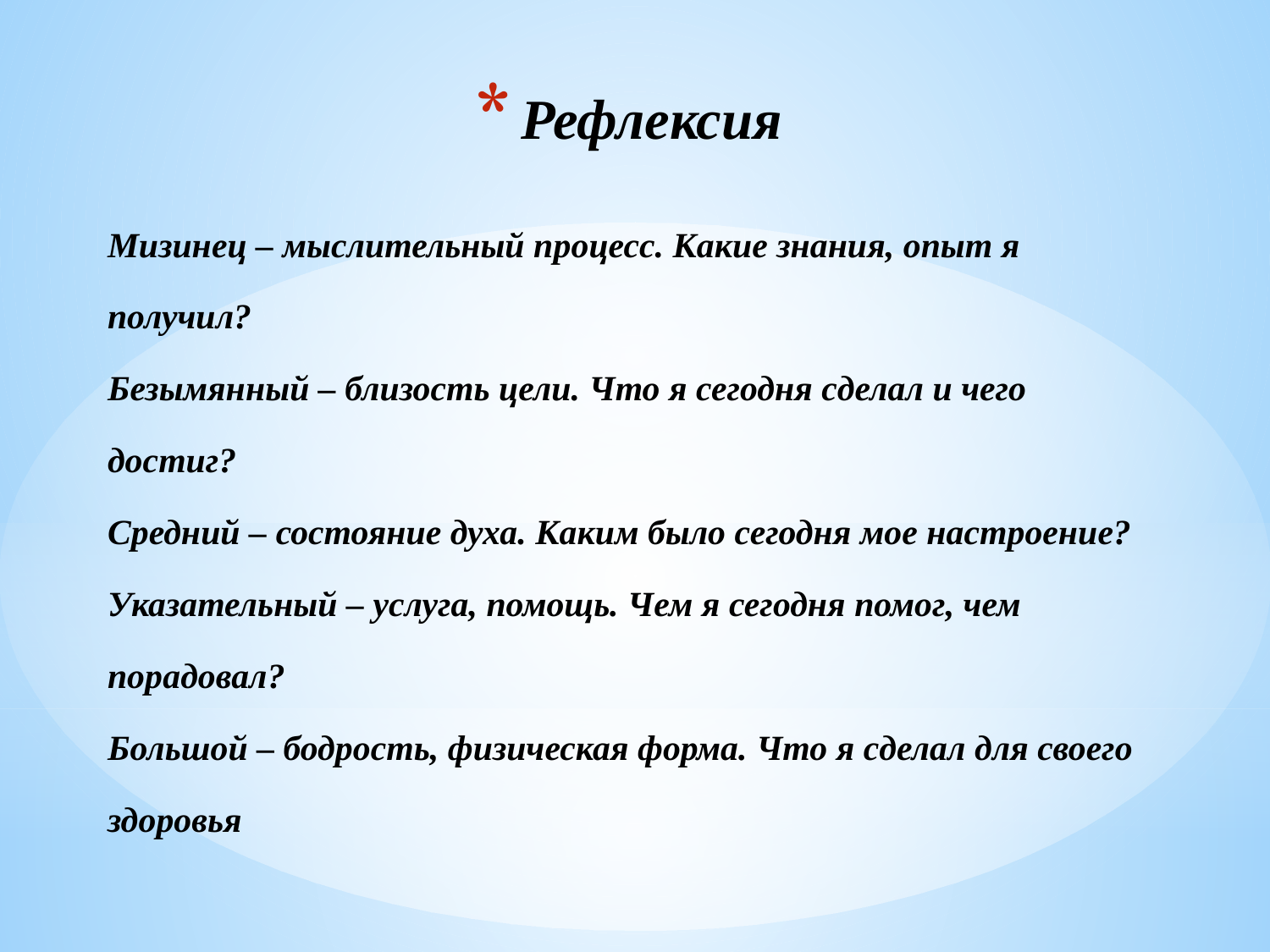

# Рефлексия
Мизинец – мыслительный процесс. Какие знания, опыт я получил?
Безымянный – близость цели. Что я сегодня сделал и чего достиг?
Средний – состояние духа. Каким было сегодня мое настроение?
Указательный – услуга, помощь. Чем я сегодня помог, чем порадовал?
Большой – бодрость, физическая форма. Что я сделал для своего здоровья